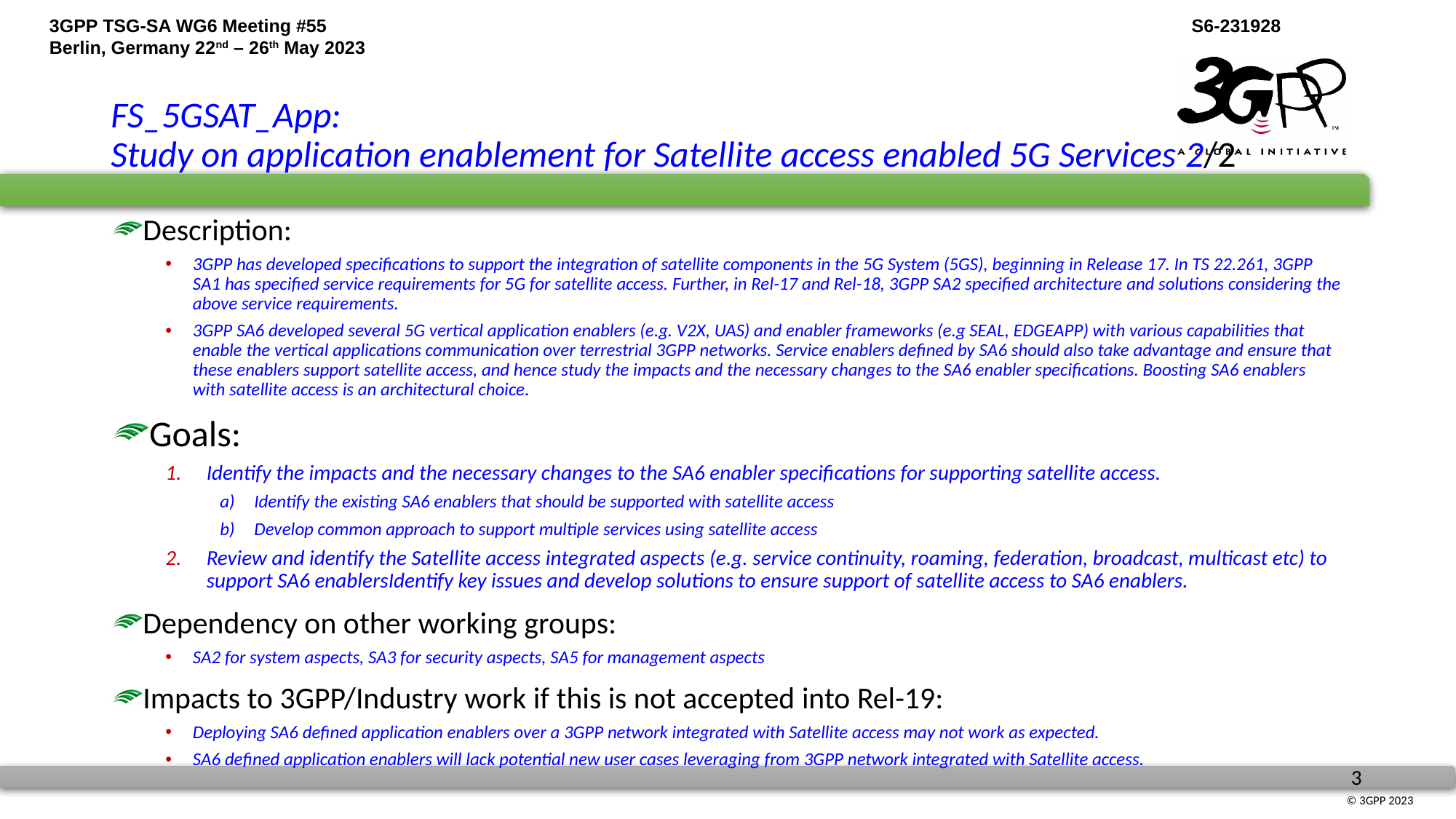

# FS_5GSAT_App: Study on application enablement for Satellite access enabled 5G Services 2/2
Description:
3GPP has developed specifications to support the integration of satellite components in the 5G System (5GS), beginning in Release 17. In TS 22.261, 3GPP SA1 has specified service requirements for 5G for satellite access. Further, in Rel-17 and Rel-18, 3GPP SA2 specified architecture and solutions considering the above service requirements.
3GPP SA6 developed several 5G vertical application enablers (e.g. V2X, UAS) and enabler frameworks (e.g SEAL, EDGEAPP) with various capabilities that enable the vertical applications communication over terrestrial 3GPP networks. Service enablers defined by SA6 should also take advantage and ensure that these enablers support satellite access, and hence study the impacts and the necessary changes to the SA6 enabler specifications. Boosting SA6 enablers with satellite access is an architectural choice.
Goals:
Identify the impacts and the necessary changes to the SA6 enabler specifications for supporting satellite access.
Identify the existing SA6 enablers that should be supported with satellite access
Develop common approach to support multiple services using satellite access
Review and identify the Satellite access integrated aspects (e.g. service continuity, roaming, federation, broadcast, multicast etc) to support SA6 enablersIdentify key issues and develop solutions to ensure support of satellite access to SA6 enablers.
Dependency on other working groups:
SA2 for system aspects, SA3 for security aspects, SA5 for management aspects
Impacts to 3GPP/Industry work if this is not accepted into Rel-19:
Deploying SA6 defined application enablers over a 3GPP network integrated with Satellite access may not work as expected.
SA6 defined application enablers will lack potential new user cases leveraging from 3GPP network integrated with Satellite access.